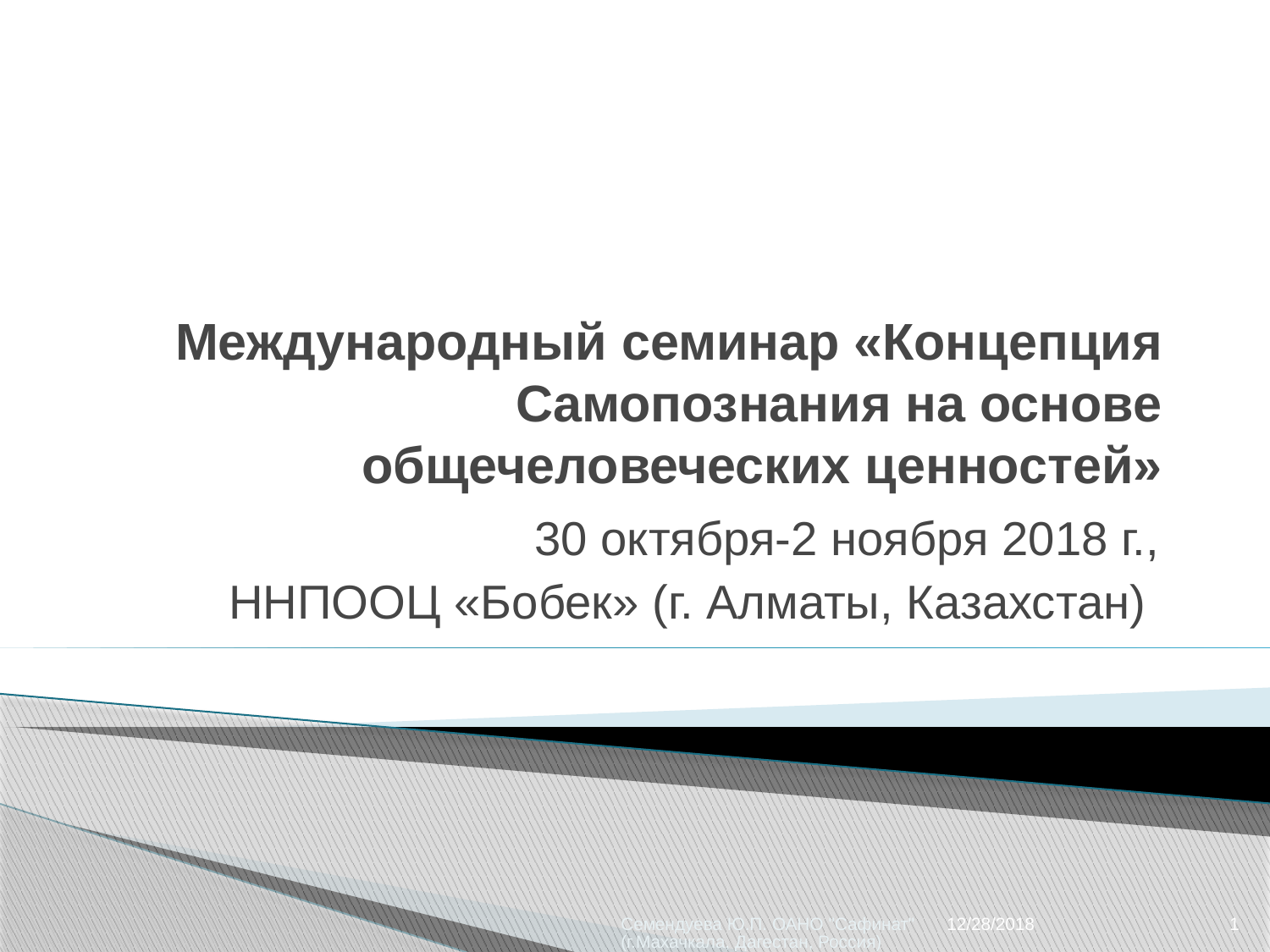

# Международный семинар «Концепция Cамопознания на основе общечеловеческих ценностей»
30 октября-2 ноября 2018 г.,
ННПООЦ «Бобек» (г. Алматы, Казахстан)
Семендуева Ю.П. ОАНО "Сафинат" (г.Махачкала, Дагестан, Россия)
12/28/2018
1